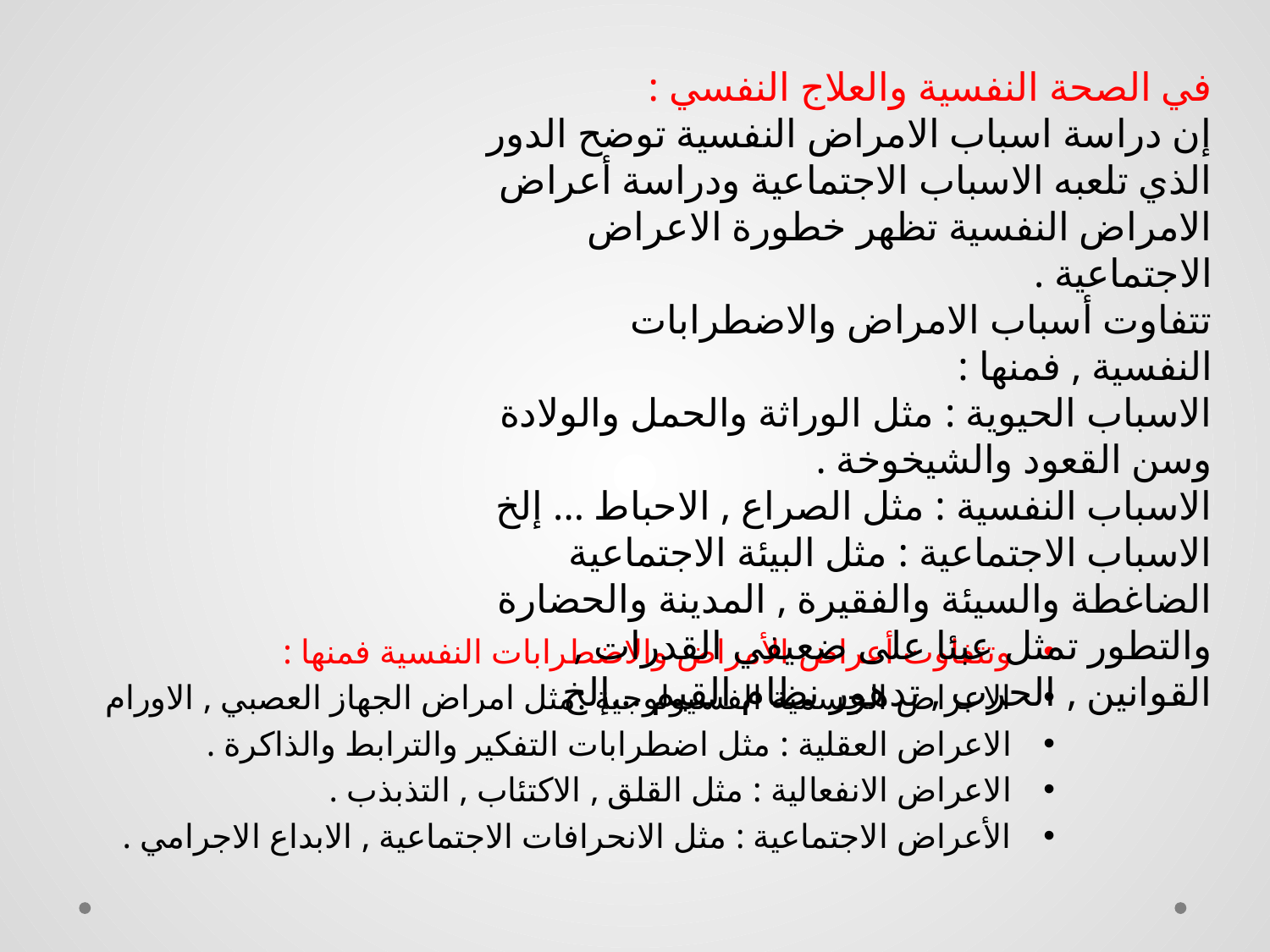

في الصحة النفسية والعلاج النفسي :
إن دراسة اسباب الامراض النفسية توضح الدور الذي تلعبه الاسباب الاجتماعية ودراسة أعراض الامراض النفسية تظهر خطورة الاعراض الاجتماعية .
تتفاوت أسباب الامراض والاضطرابات  النفسية , فمنها :
الاسباب الحيوية : مثل الوراثة والحمل والولادة وسن القعود والشيخوخة .
الاسباب النفسية : مثل الصراع , الاحباط ... إلخ
الاسباب الاجتماعية : مثل البيئة الاجتماعية الضاغطة والسيئة والفقيرة , المدينة والحضارة والتطور تمثل عبئا على ضعيفي القدرات , القوانين , الحرب , تدهور نظام القيم ...إلخ

وتتفاوت أعراض الأمراض والاضطرابات النفسية فمنها :
الاعراض الجسمية الفسيولوجية :مثل امراض الجهاز العصبي , الاورام
الاعراض العقلية : مثل اضطرابات التفكير والترابط والذاكرة .
الاعراض الانفعالية : مثل القلق , الاكتئاب , التذبذب .
الأعراض الاجتماعية : مثل الانحرافات الاجتماعية , الابداع الاجرامي .